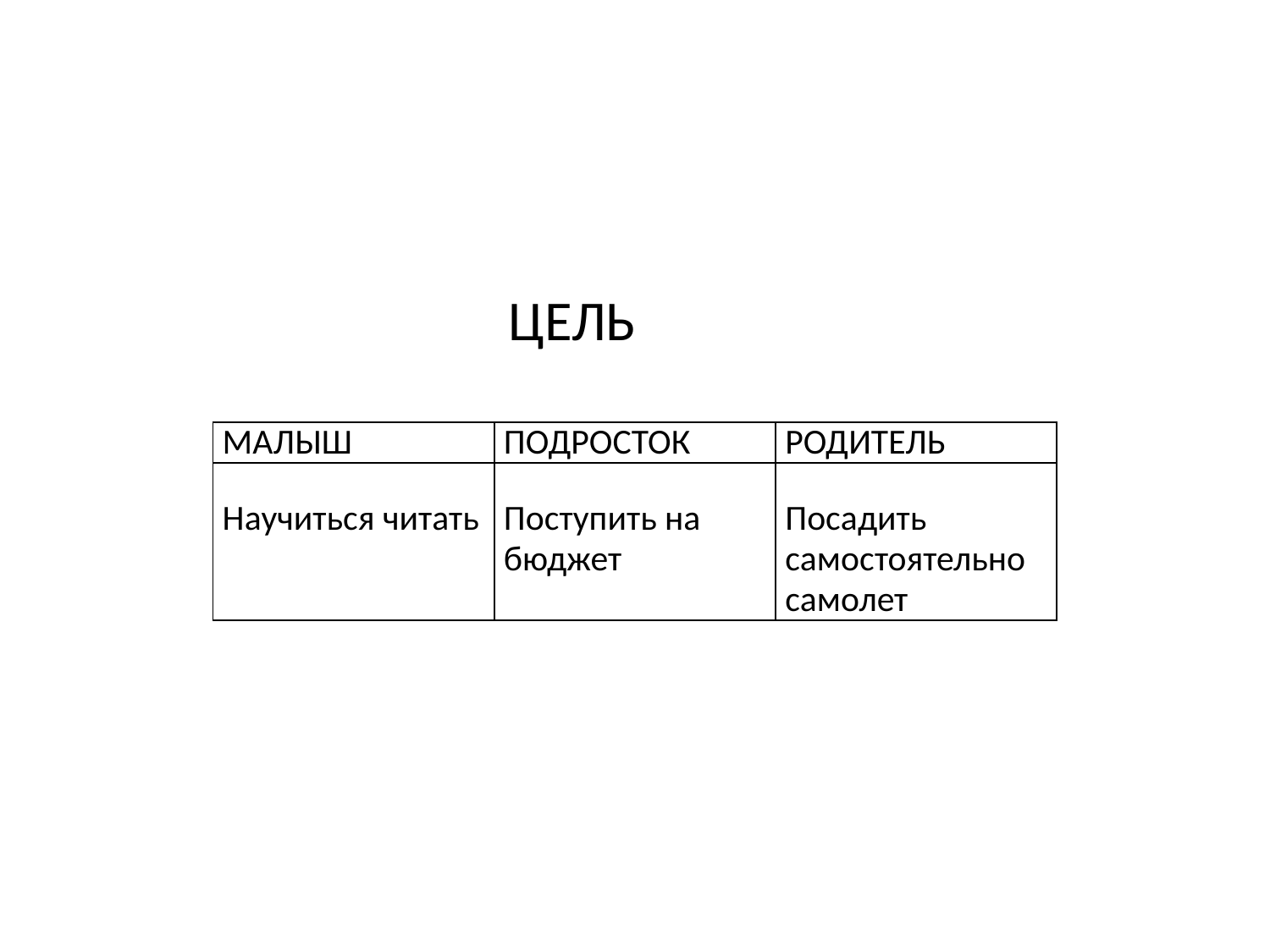

ЦЕЛЬ
| МАЛЫШ | ПОДРОСТОК | РОДИТЕЛЬ |
| --- | --- | --- |
| Научиться читать | Поступить на бюджет | Посадить самостоятельно самолет |